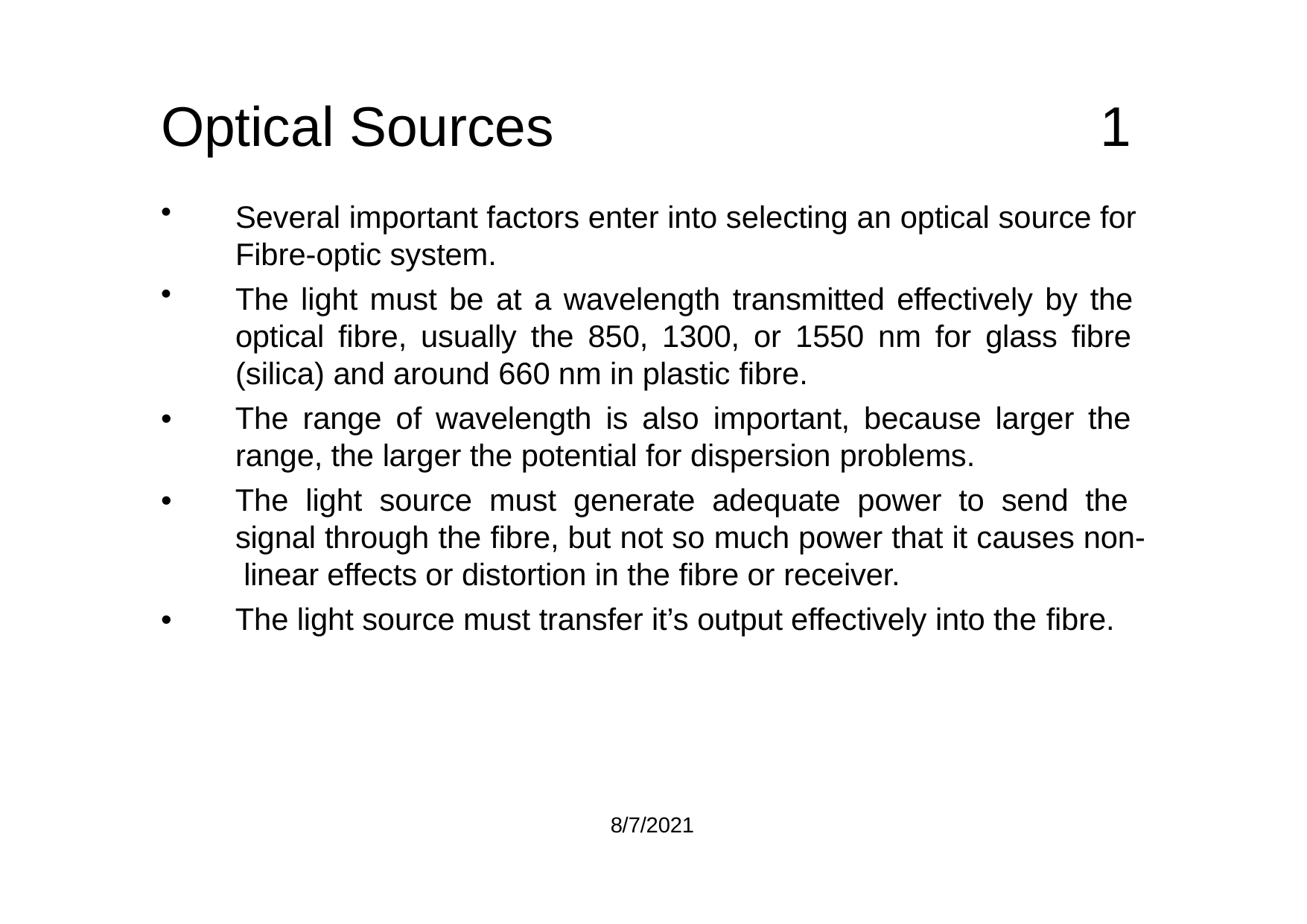

# Optical Sources	1
Several important factors enter into selecting an optical source for  Fibre-optic system.
The light must be at a wavelength transmitted effectively by the  optical fibre, usually the 850, 1300, or 1550 nm for glass fibre  (silica) and around 660 nm in plastic fibre.
The range of wavelength is also important, because larger the  range, the larger the potential for dispersion problems.
The light source must generate adequate power to send the  signal through the fibre, but not so much power that it causes non-  linear effects or distortion in the fibre or receiver.
The light source must transfer it’s output effectively into the fibre.
•
•
•
8/7/2021